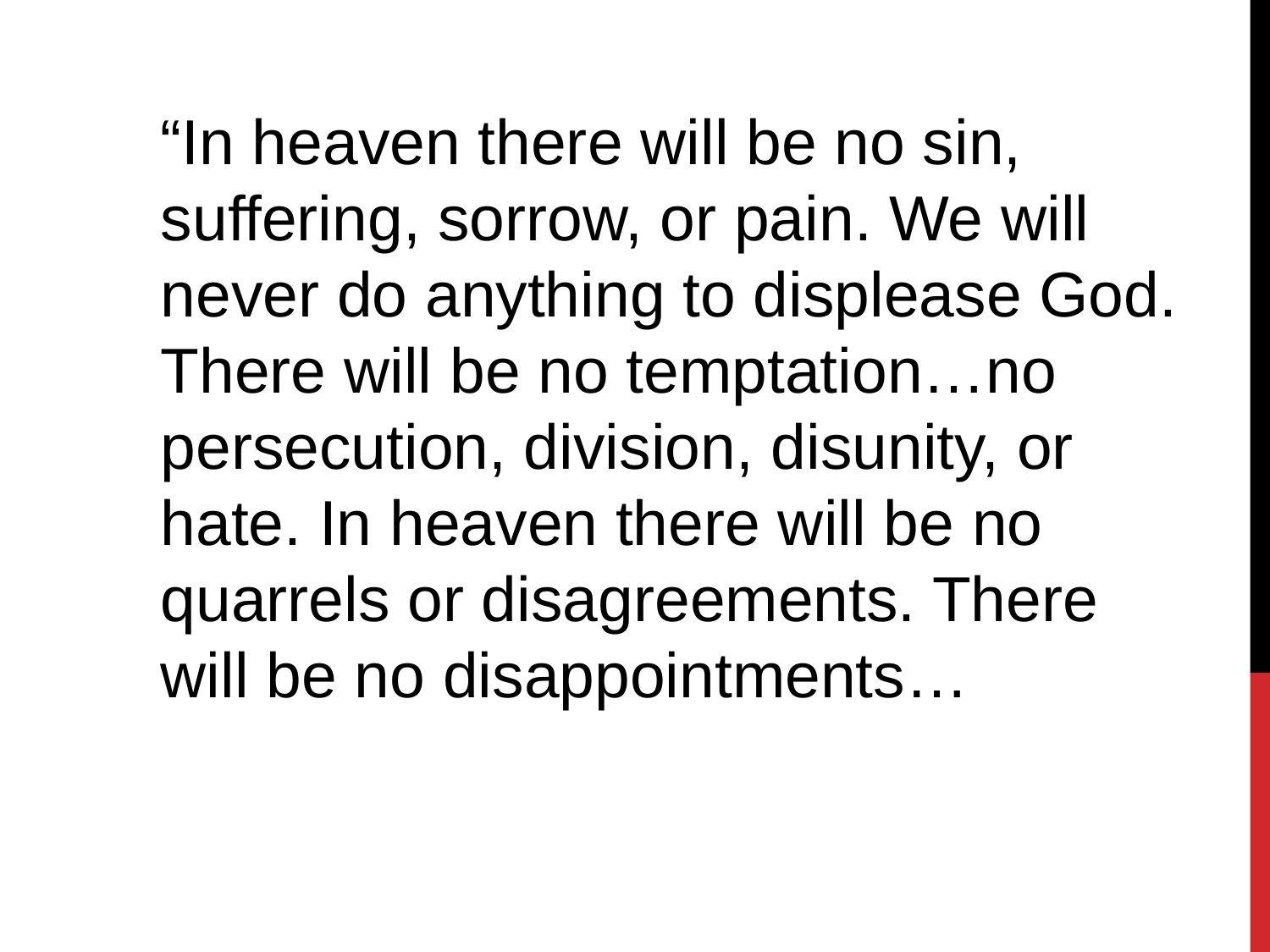

“In heaven there will be no sin, suffering, sorrow, or pain. We will never do anything to displease God. There will be no temptation…no persecution, division, disunity, or hate. In heaven there will be no quarrels or disagreements. There will be no disappointments…